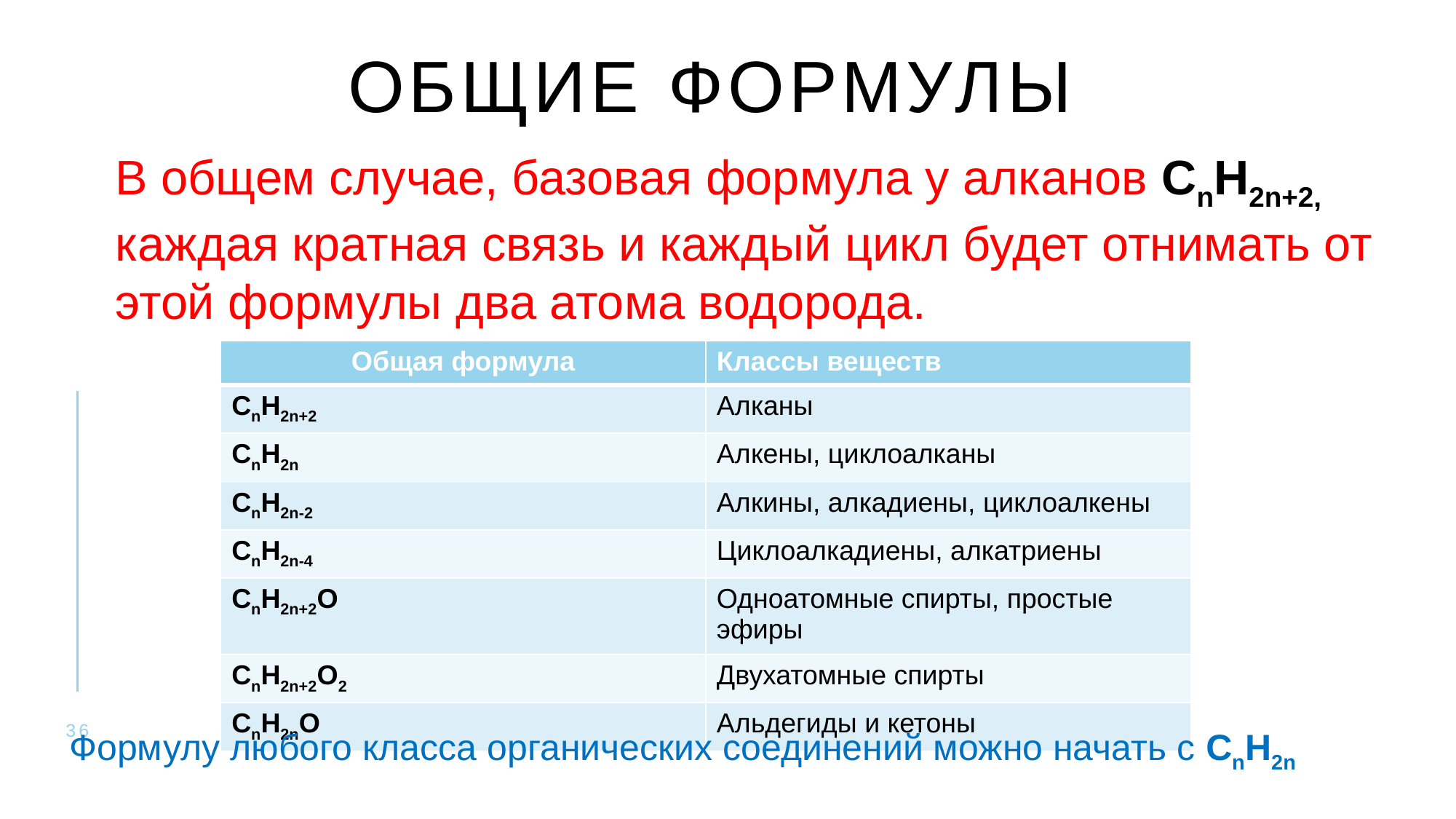

# Общие формулы
В общем случае, базовая формула у алканов CnH2n+2, каждая кратная связь и каждый цикл будет отнимать от этой формулы два атома водорода.
| Общая формула | Классы веществ |
| --- | --- |
| CnH2n+2 | Алканы |
| CnH2n | Алкены, циклоалканы |
| CnH2n-2 | Алкины, алкадиены, циклоалкены |
| CnH2n-4 | Циклоалкадиены, алкатриены |
| CnH2n+2O | Одноатомные спирты, простые эфиры |
| CnH2n+2O2 | Двухатомные спирты |
| CnH2nO | Альдегиды и кетоны |
36
Формулу любого класса органических соединений можно начать с CnH2n